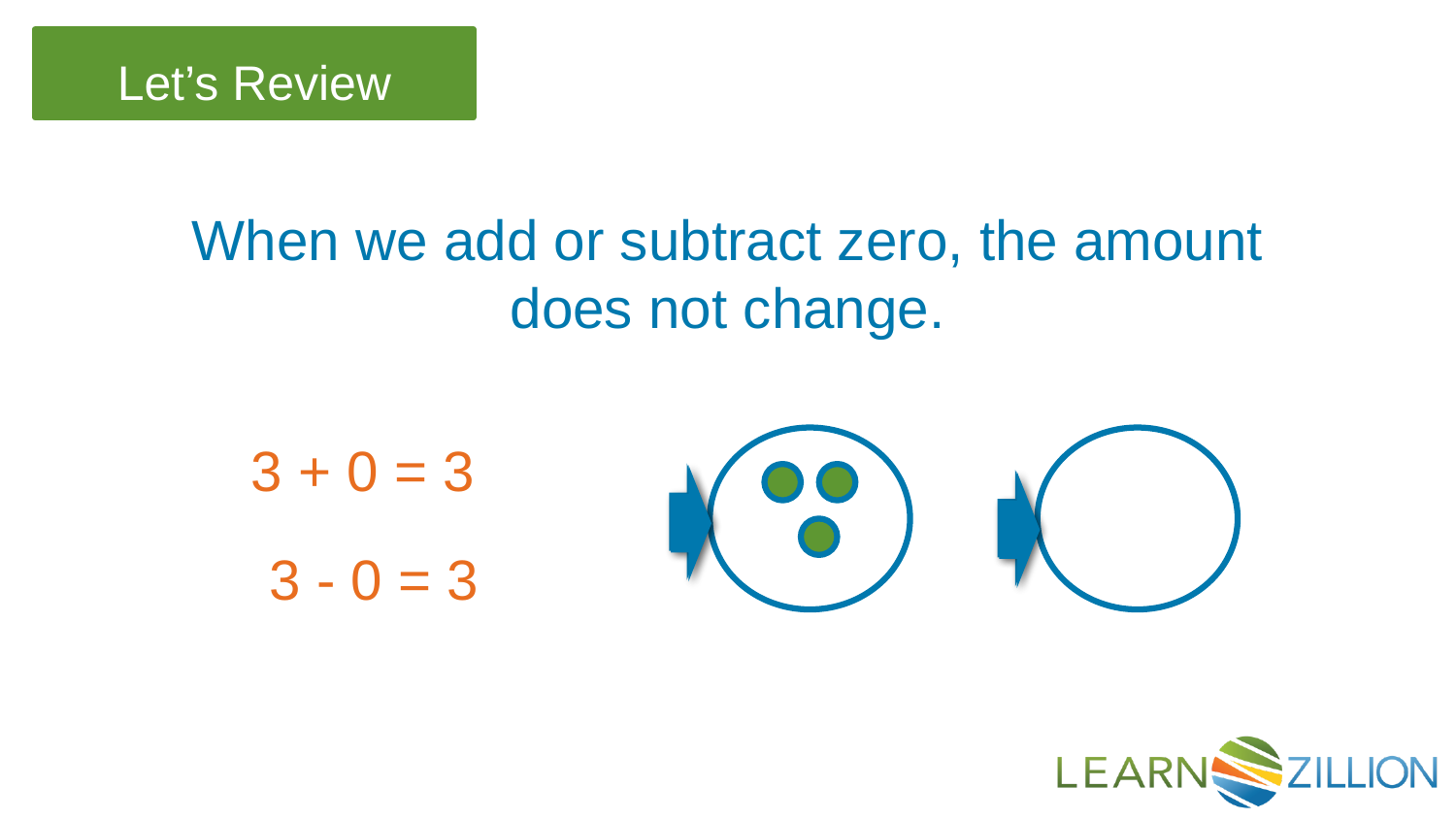

When we add or subtract zero, the amount does not change.
3 + 0 = 3

3 - 0 = 3